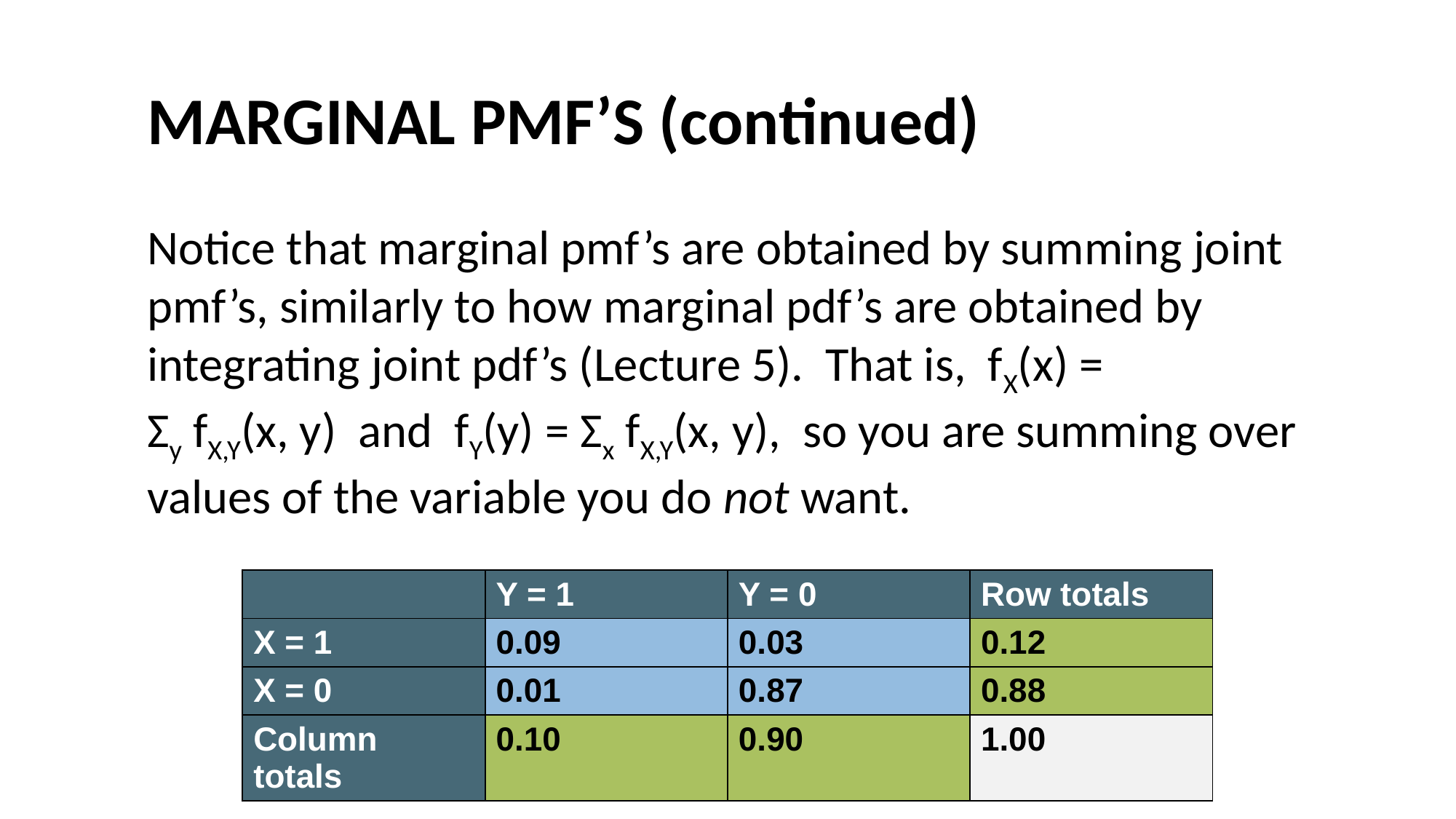

#
MARGINAL PMF’S (continued)

Notice that marginal pmf’s are obtained by summing joint pmf’s, similarly to how marginal pdf’s are obtained by integrating joint pdf’s (Lecture 5).  That is,  fX(x) =                Σy fX,Y(x, y)  and  fY(y) = Σx fX,Y(x, y),  so you are summing over values of the variable you do not want.

|  | Y = 1 | Y = 0 | Row totals |
| --- | --- | --- | --- |
| X = 1 | 0.09 | 0.03 | 0.12 |
| X = 0 | 0.01 | 0.87 | 0.88 |
| Column totals | 0.10 | 0.90 | 1.00 |